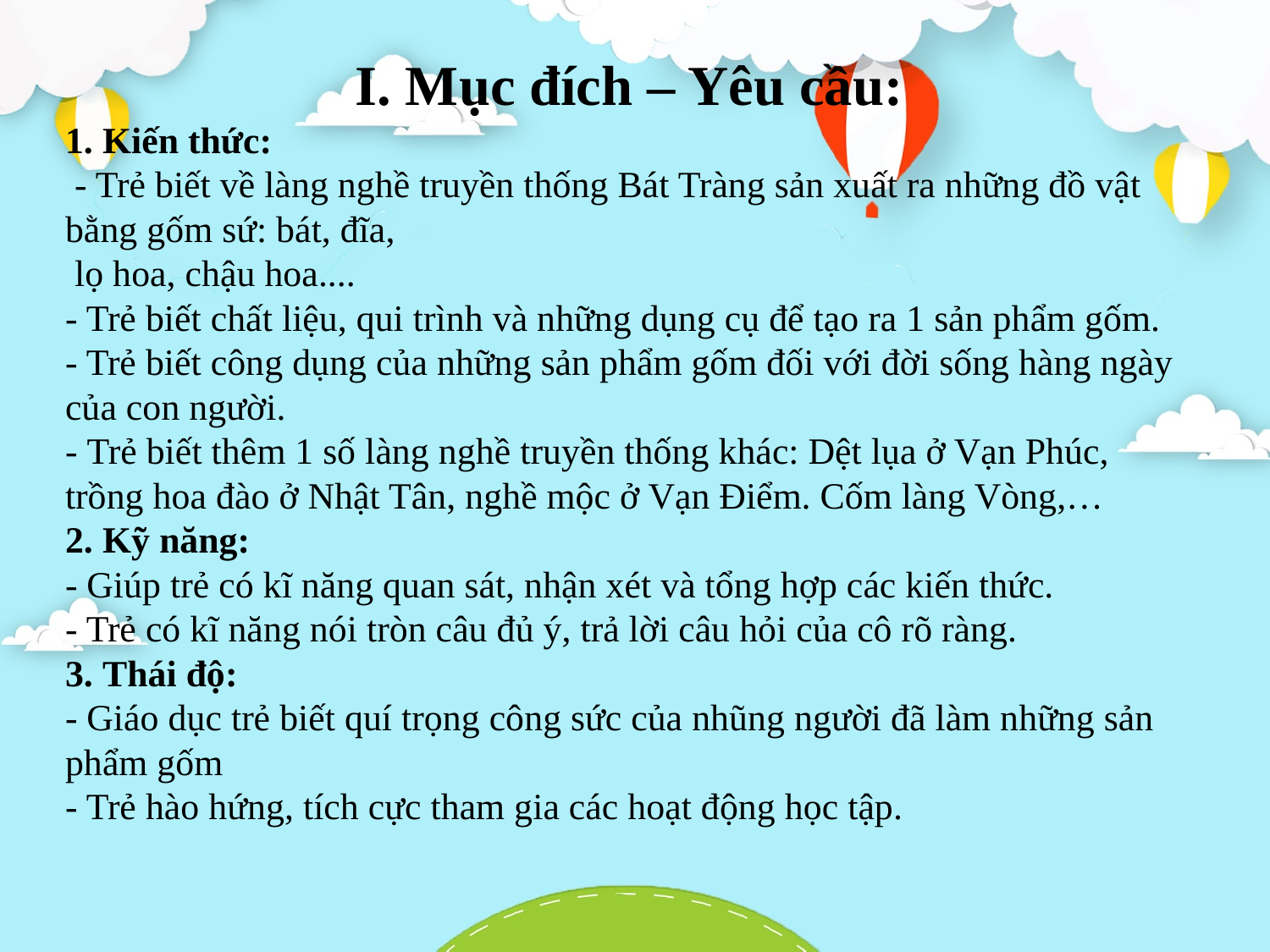

I. Mục đích – Yêu cầu:
1. Kiến thức:
 - Trẻ biết về làng nghề truyền thống Bát Tràng sản xuất ra những đồ vật bằng gốm sứ: bát, đĩa,
 lọ hoa, chậu hoa....
- Trẻ biết chất liệu, qui trình và những dụng cụ để tạo ra 1 sản phẩm gốm.
- Trẻ biết công dụng của những sản phẩm gốm đối với đời sống hàng ngày của con người.
- Trẻ biết thêm 1 số làng nghề truyền thống khác: Dệt lụa ở Vạn Phúc, trồng hoa đào ở Nhật Tân, nghề mộc ở Vạn Điểm. Cốm làng Vòng,…
2. Kỹ năng:
- Giúp trẻ có kĩ năng quan sát, nhận xét và tổng hợp các kiến thức.
- Trẻ có kĩ năng nói tròn câu đủ ý, trả lời câu hỏi của cô rõ ràng.
3. Thái độ:
- Giáo dục trẻ biết quí trọng công sức của nhũng người đã làm những sản phẩm gốm
- Trẻ hào hứng, tích cực tham gia các hoạt động học tập.